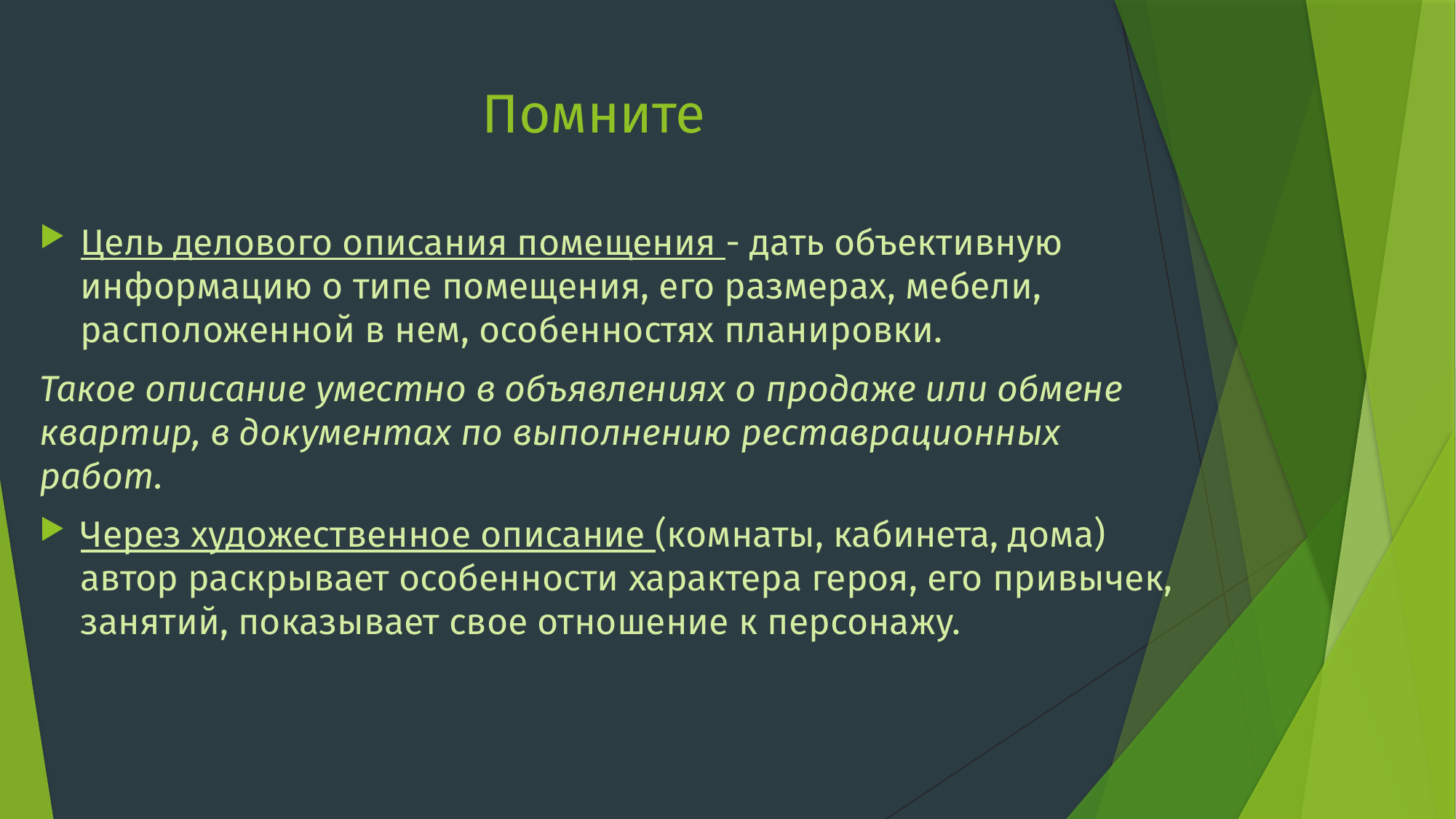

# Помните
Цель делового описания помещения - дать объективную информацию о типе помещения, его размерах, мебели, расположенной в нем, особенностях планировки.
Такое описание уместно в объявлениях о продаже или обмене квартир, в документах по выполнению реставрационных работ.
Через художественное описание (комнаты, кабинета, дома) автор раскрывает особенности характера героя, его привычек, занятий, показывает свое отношение к персонажу.